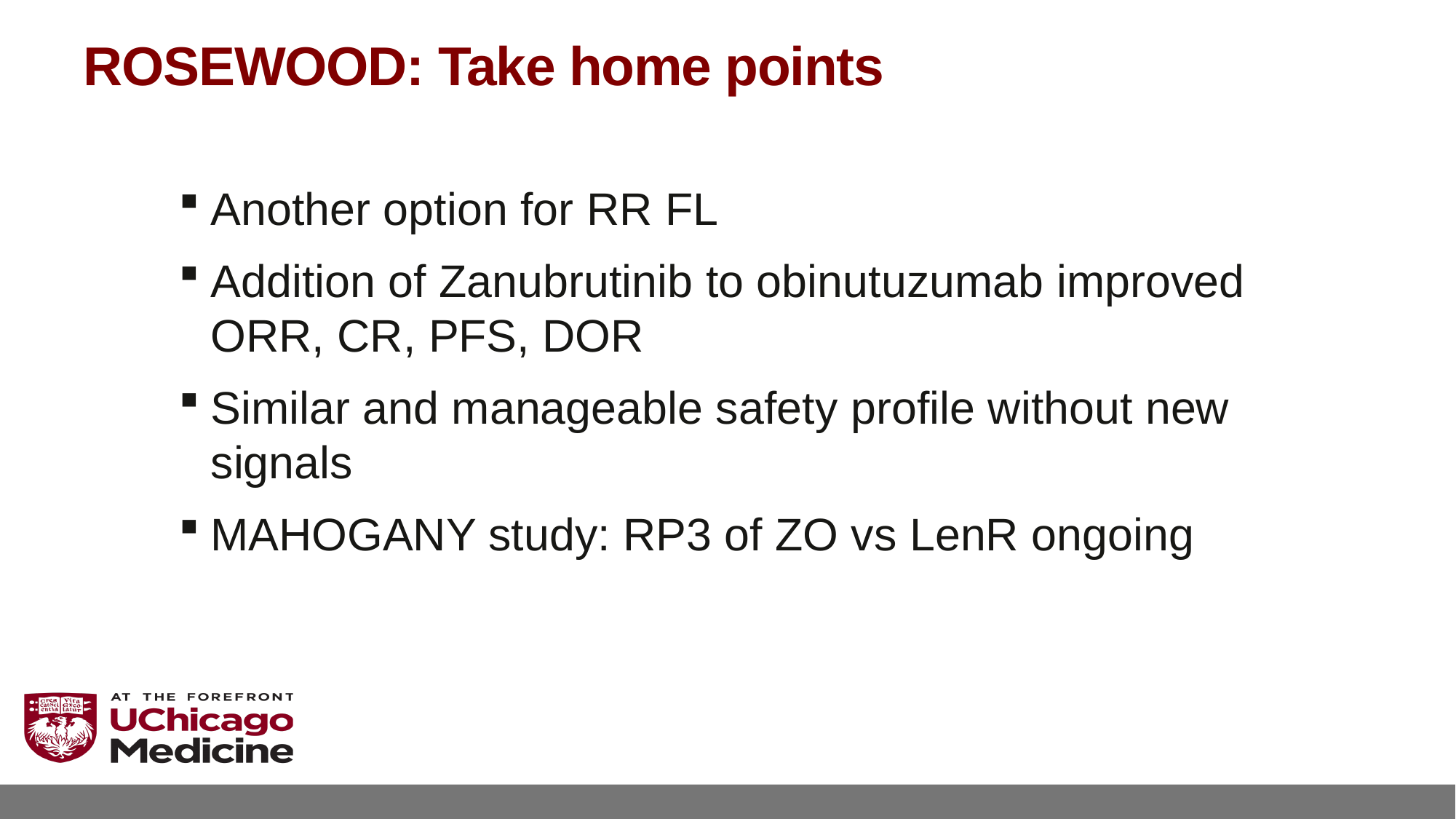

# ROSEWOOD: Take home points
Another option for RR FL
Addition of Zanubrutinib to obinutuzumab improved ORR, CR, PFS, DOR
Similar and manageable safety profile without new signals
MAHOGANY study: RP3 of ZO vs LenR ongoing